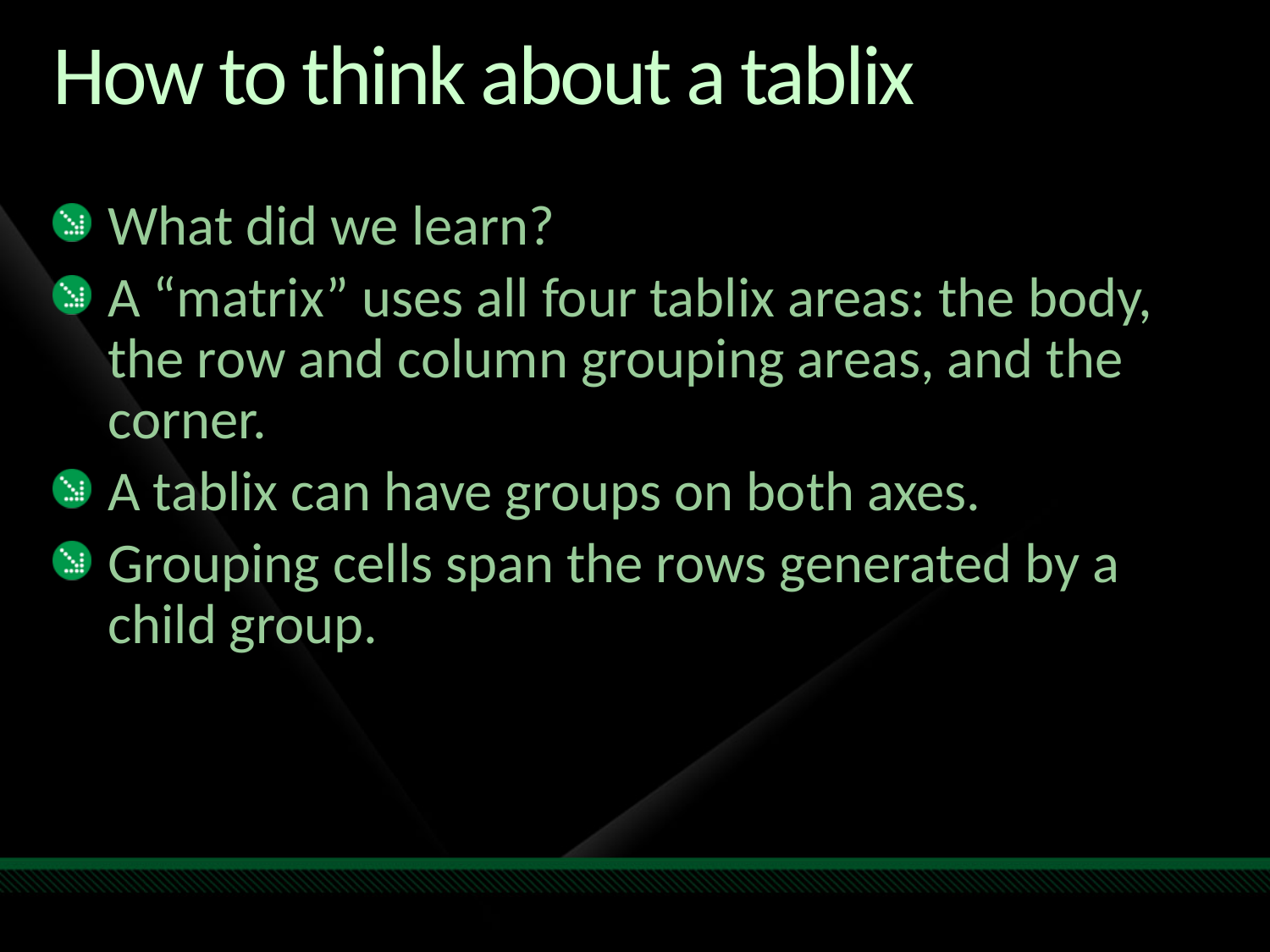

# How to think about a tablix
What did we learn?
A “matrix” uses all four tablix areas: the body, the row and column grouping areas, and the corner.
A tablix can have groups on both axes.
Grouping cells span the rows generated by a child group.